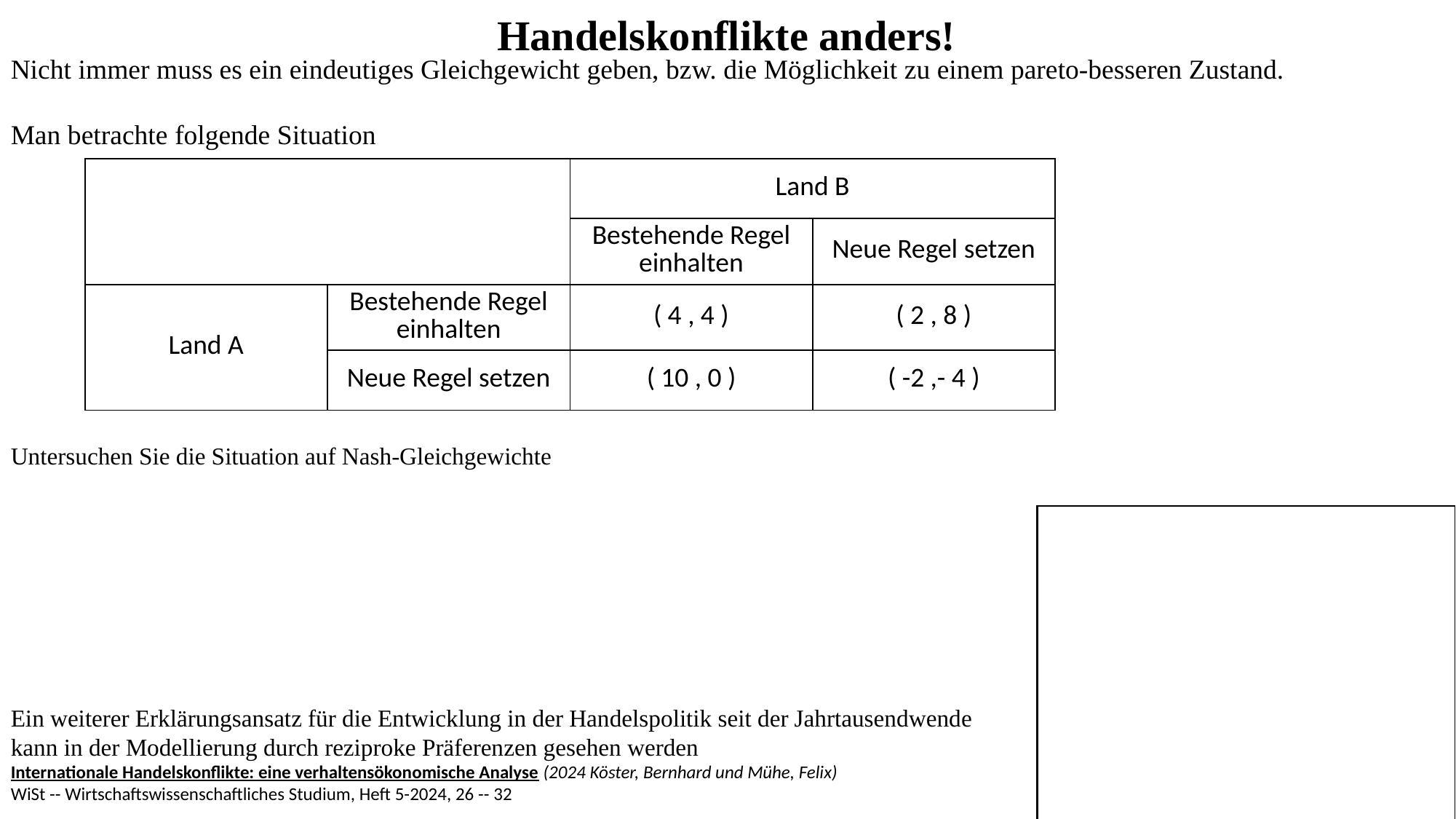

Handelskonflikte anders!
Nicht immer muss es ein eindeutiges Gleichgewicht geben, bzw. die Möglichkeit zu einem pareto-besseren Zustand.

Man betrachte folgende Situation

Untersuchen Sie die Situation auf Nash-Gleichgewichte

Ein weiterer Erklärungsansatz für die Entwicklung in der Handelspolitik seit der Jahrtausendwende
kann in der Modellierung durch reziproke Präferenzen gesehen werden
Internationale Handelskonflikte: eine verhaltensökonomische Analyse (2024 Köster, Bernhard und Mühe, Felix)
WiSt -- Wirtschaftswissenschaftliches Studium, Heft 5-2024, 26 -- 32

|  |  | Land B |  |
| --- | --- | --- | --- |
|  |  | Bestehende Regel einhalten | Neue Regel setzen |
| Land A | Bestehende Regel einhalten | ( 4 , 4 ) | ( 2 , 8 ) |
|  | Neue Regel setzen | ( 10 , 0 ) | ( -2 ,- 4 ) |